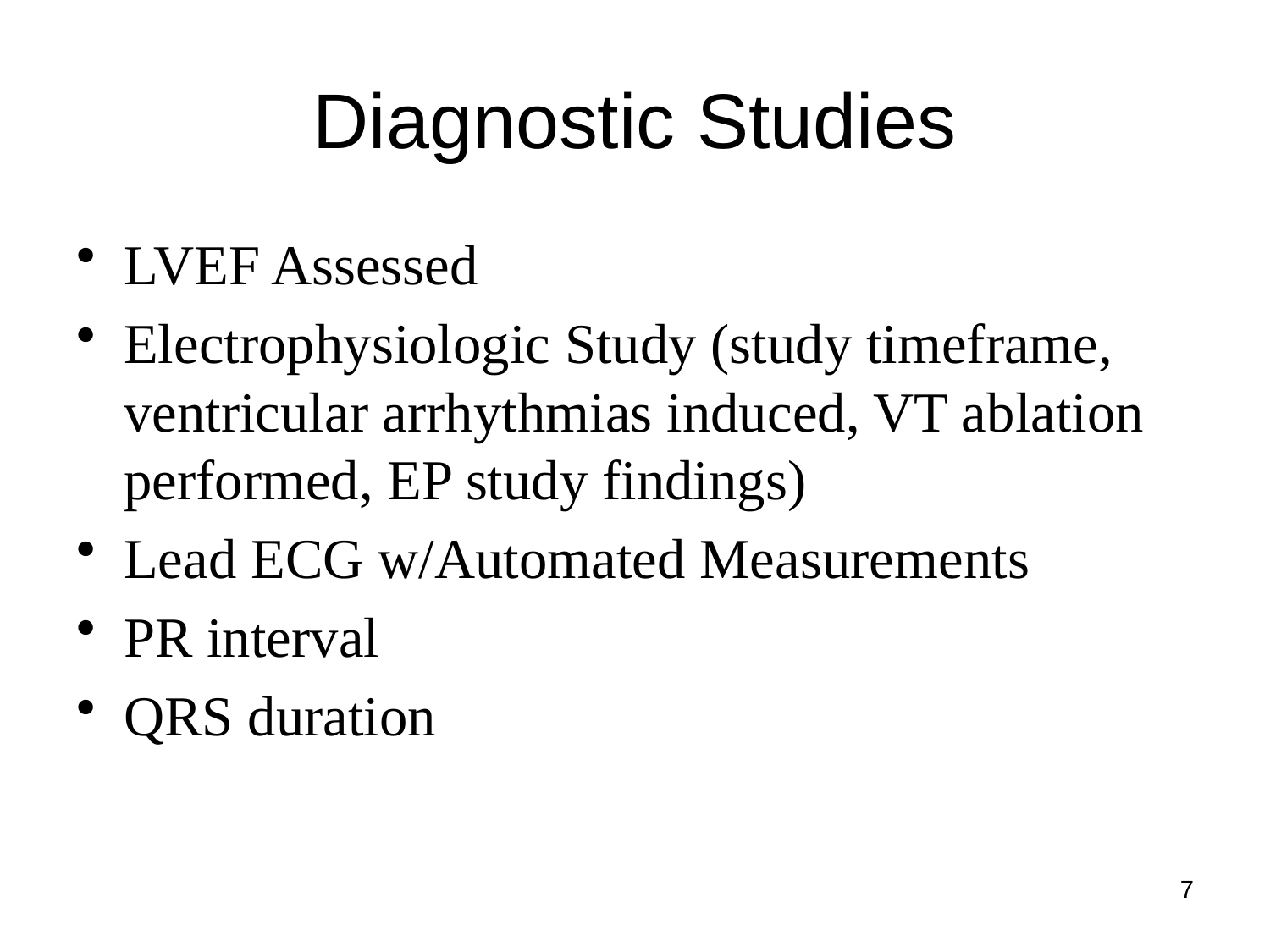

# Diagnostic Studies
LVEF Assessed
Electrophysiologic Study (study timeframe, ventricular arrhythmias induced, VT ablation performed, EP study findings)
Lead ECG w/Automated Measurements
PR interval
QRS duration

7